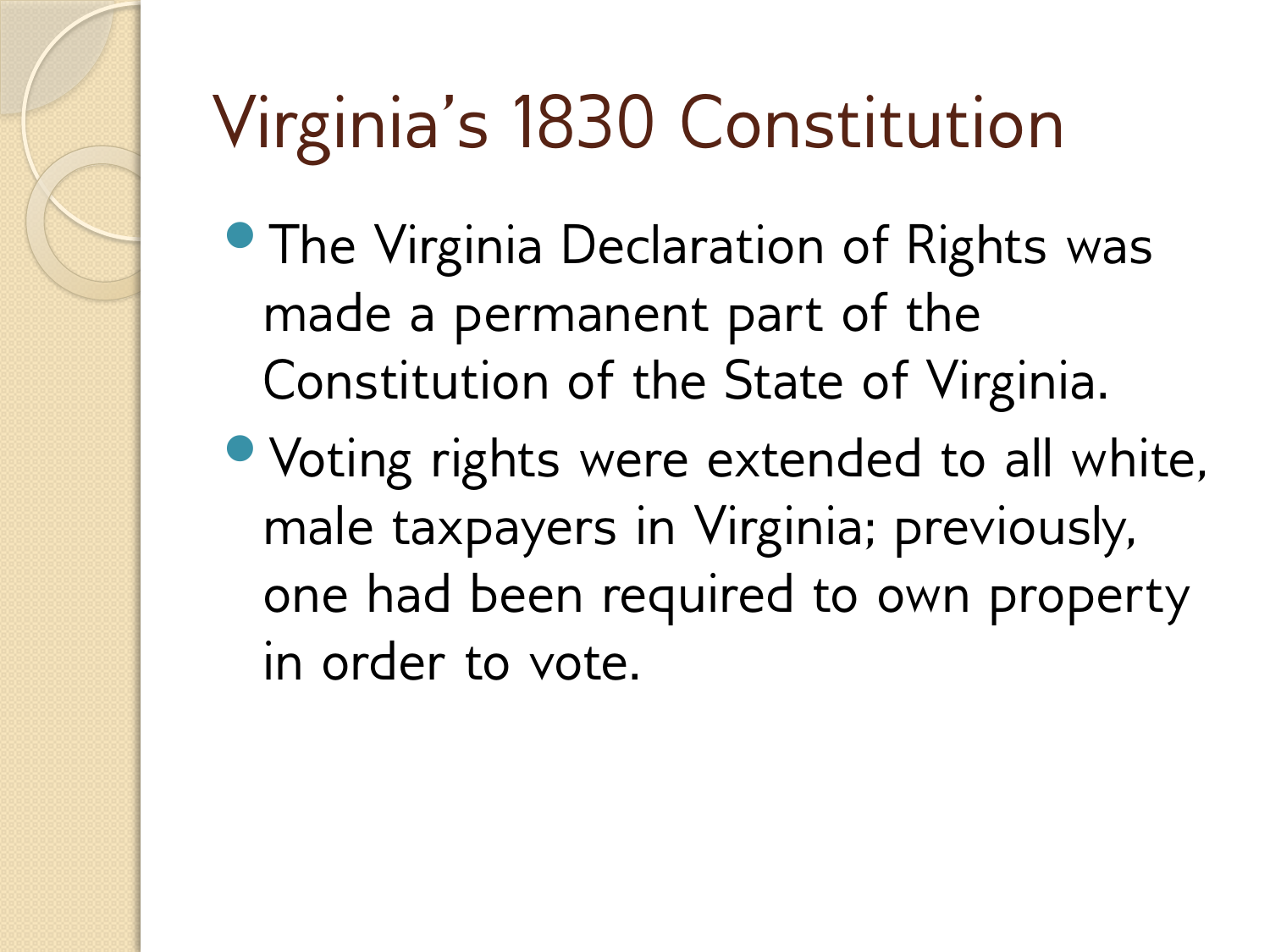

# Virginia’s 1830 Constitution
The Virginia Declaration of Rights was made a permanent part of the Constitution of the State of Virginia.
Voting rights were extended to all white, male taxpayers in Virginia; previously, one had been required to own property in order to vote.